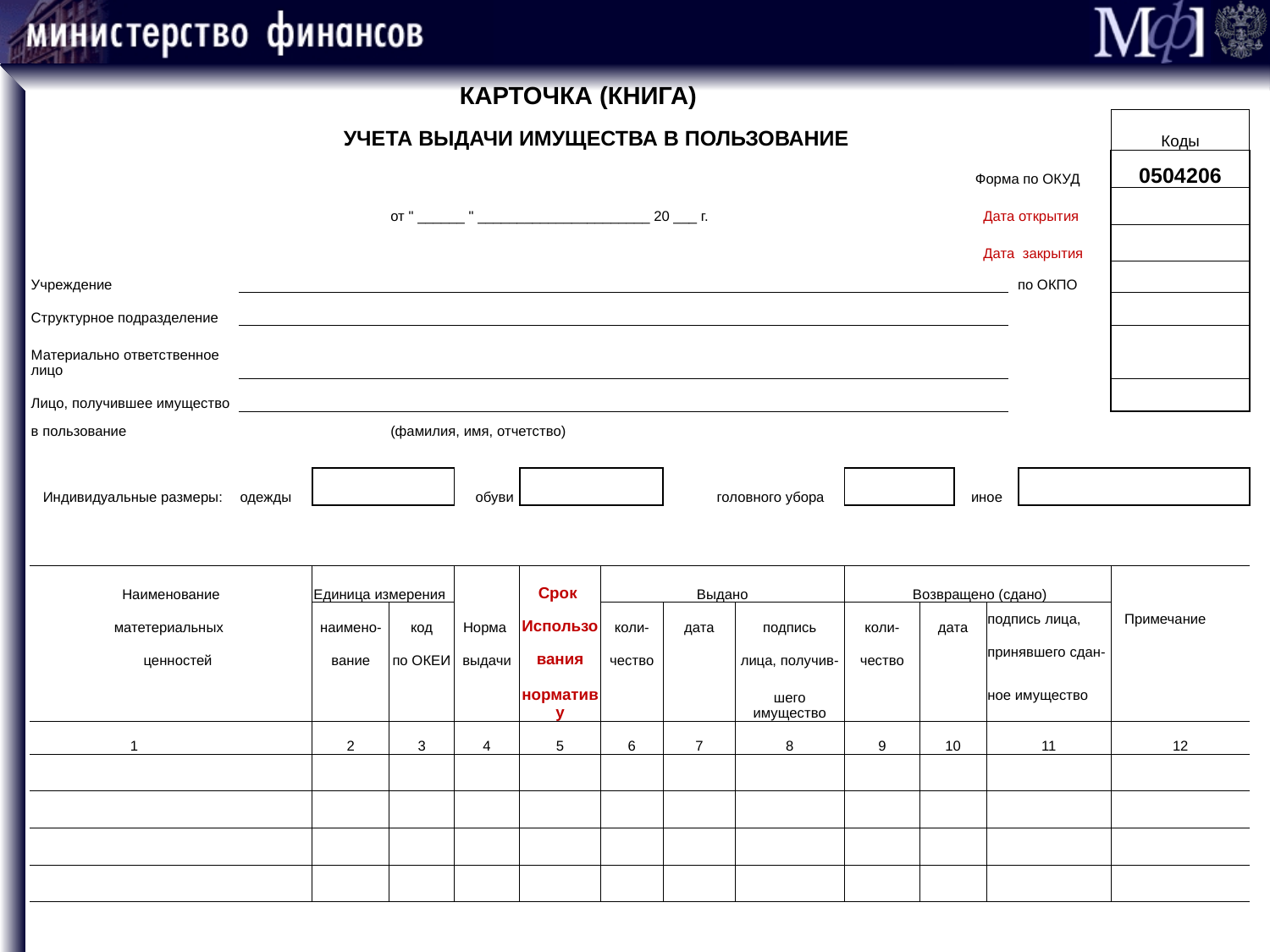

|  |  |  | КАРТОЧКА (КНИГА) |  |  |  |  |  |  |  |  |  |  |  |  |  |  |  |
| --- | --- | --- | --- | --- | --- | --- | --- | --- | --- | --- | --- | --- | --- | --- | --- | --- | --- | --- |
|  |  | УЧЕТА ВЫДАЧИ ИМУЩЕСТВА В ПОЛЬЗОВАНИЕ |  |  |  |  |  |  |  |  |  |  |  |  |  |  | Коды |  |
|  |  |  |  |  |  |  |  |  |  |  |  |  | Форма по ОКУД |  |  |  | 0504206 |  |
|  |  |  |  | от " \_\_\_\_\_\_ " \_\_\_\_\_\_\_\_\_\_\_\_\_\_\_\_\_\_\_\_\_\_ 20 \_\_\_ г. |  |  |  |  |  |  |  |  | Дата открытия |  |  |  |  |  |
|  |  |  |  |  |  |  |  |  |  |  |  |  | Дата закрытия |  |  |  |  |  |
| Учреждение |  |  |  |  |  |  |  |  |  |  |  |  |  |  | по ОКПО |  |  |  |
| Структурное подразделение |  |  |  |  |  |  |  |  |  |  |  |  |  |  |  |  |  |  |
| Материально ответственное лицо |  |  |  |  |  |  |  |  |  |  |  |  |  |  |  |  |  |  |
| Лицо, получившее имущество |  |  |  |  |  |  |  |  |  |  |  |  |  |  |  |  |  |  |
| в пользование |  |  |  | (фамилия, имя, отчетство) |  |  |  |  |  |  |  |  |  |  |  |  |  |  |
|  |  |  |  |  |  |  |  |  |  |  |  |  |  |  |  |  |  |  |
| Индивидуальные размеры: |  | одежды |  |  | обуви |  |  | головного убора |  |  |  |  | иное |  |  |  |  |  |
|  |  |  |  |  |  |  |  |  |  |  |  |  |  |  |  |  |  |  |
|  |  |  |  |  |  |  |  |  |  |  |  |  |  |  |  |  |  |  |
| Наименование |  |  | Единица измерения |  |  | Срок | Выдано |  |  | Возвращено (сдано) |  |  |  |  |  |  |  |  |
| матетериальных |  |  | наимено- | код | Норма | Использо | коли- | дата | подпись | коли- |  | дата |  | подпись лица, |  |  | Примечание |  |
|  | ценностей |  | вание | по ОКЕИ | выдачи | вания | чество |  | лица, получив- | чество |  |  |  | принявшего сдан- |  |  |  |  |
|  |  |  |  |  |  | нормативу |  |  | шего имущество |  |  |  |  | ное имущество |  |  |  |  |
| 1 |  |  | 2 | 3 | 4 | 5 | 6 | 7 | 8 | 9 |  | 10 |  | 11 |  |  | 12 |  |
|  |  |  |  |  |  |  |  |  |  |  |  |  |  |  |  |  |  |  |
|  |  |  |  |  |  |  |  |  |  |  |  |  |  |  |  |  |  |  |
|  |  |  |  |  |  |  |  |  |  |  |  |  |  |  |  |  |  |  |
|  |  |  |  |  |  |  |  |  |  |  |  |  |  |  |  |  |  |  |